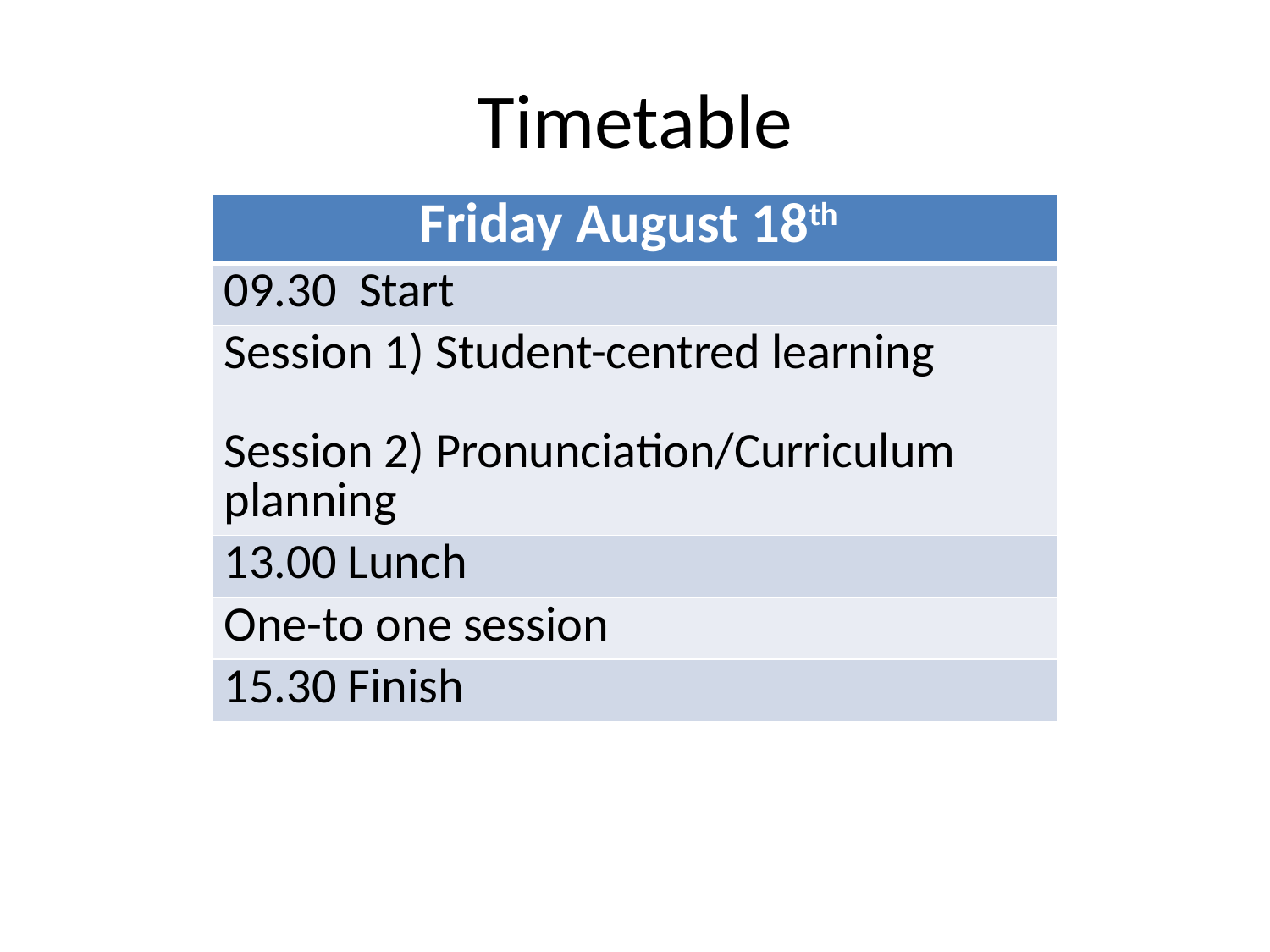

# Timetable
| Friday August 18th |
| --- |
| 09.30 Start |
| Session 1) Student-centred learning Session 2) Pronunciation/Curriculum planning |
| 13.00 Lunch |
| One-to one session |
| 15.30 Finish |